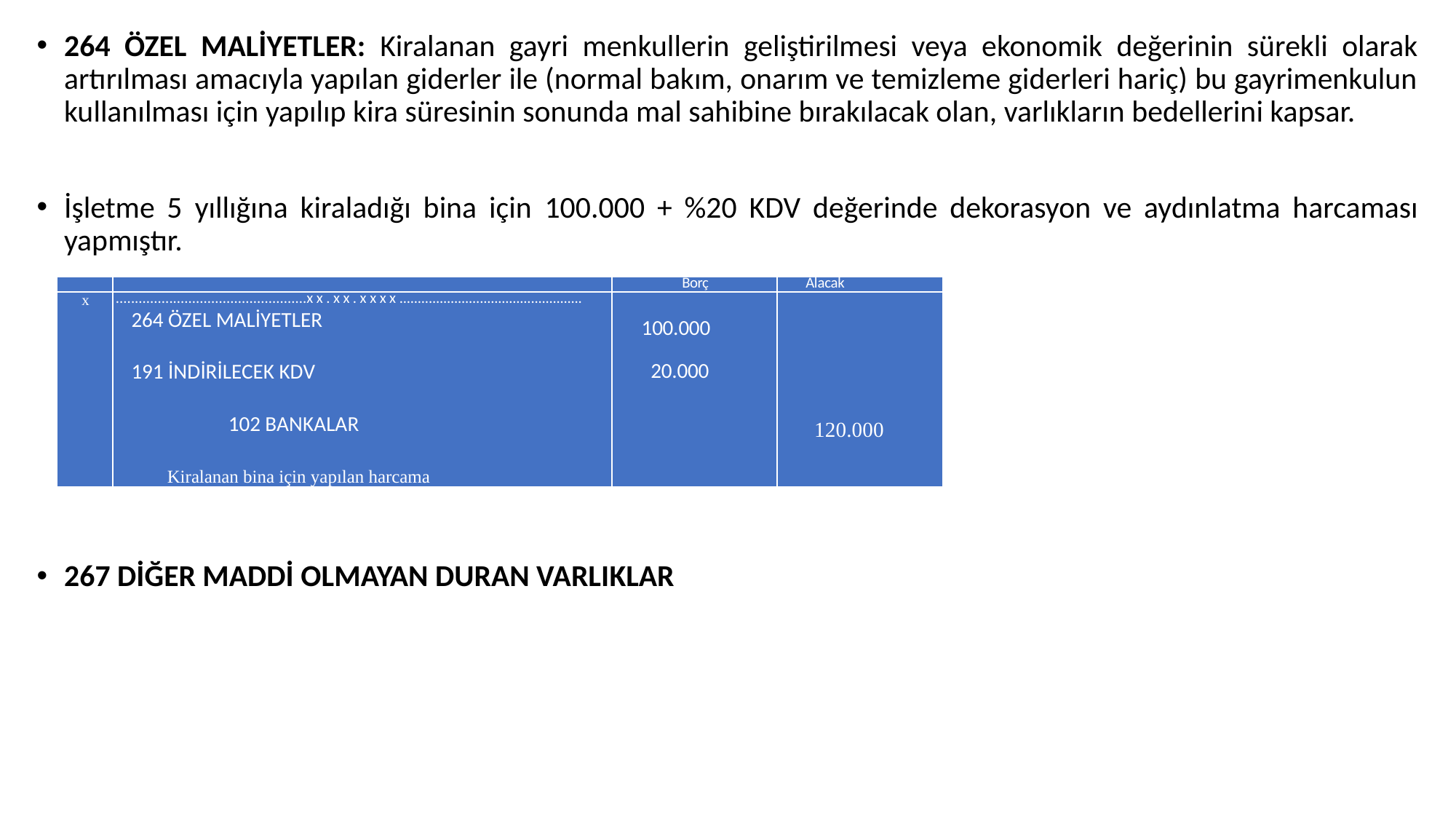

264 ÖZEL MALİYETLER: Kiralanan gayri menkullerin geliştirilmesi veya ekonomik değerinin sürekli olarak artırılması amacıyla yapılan giderler ile (normal bakım, onarım ve temizleme giderleri hariç) bu gayrimenkulun kullanılması için yapılıp kira süresinin sonunda mal sahibine bırakılacak olan, varlıkların bedellerini kapsar.

İşletme 5 yıllığına kiraladığı bina için 100.000 + %20 KDV değerinde dekorasyon ve aydınlatma harcaması yapmıştır.

267 DİĞER MADDİ OLMAYAN DURAN VARLIKLAR
|  |  | Borç | Alacak |
| --- | --- | --- | --- |
| x | ..................................................xx.xx.xxxx.................................................. 264 ÖZEL MALİYETLER 191 İNDİRİLECEK KDV   102 BANKALAR Kiralanan bina için yapılan harcama | 100.000 20.000 | 120.000 |